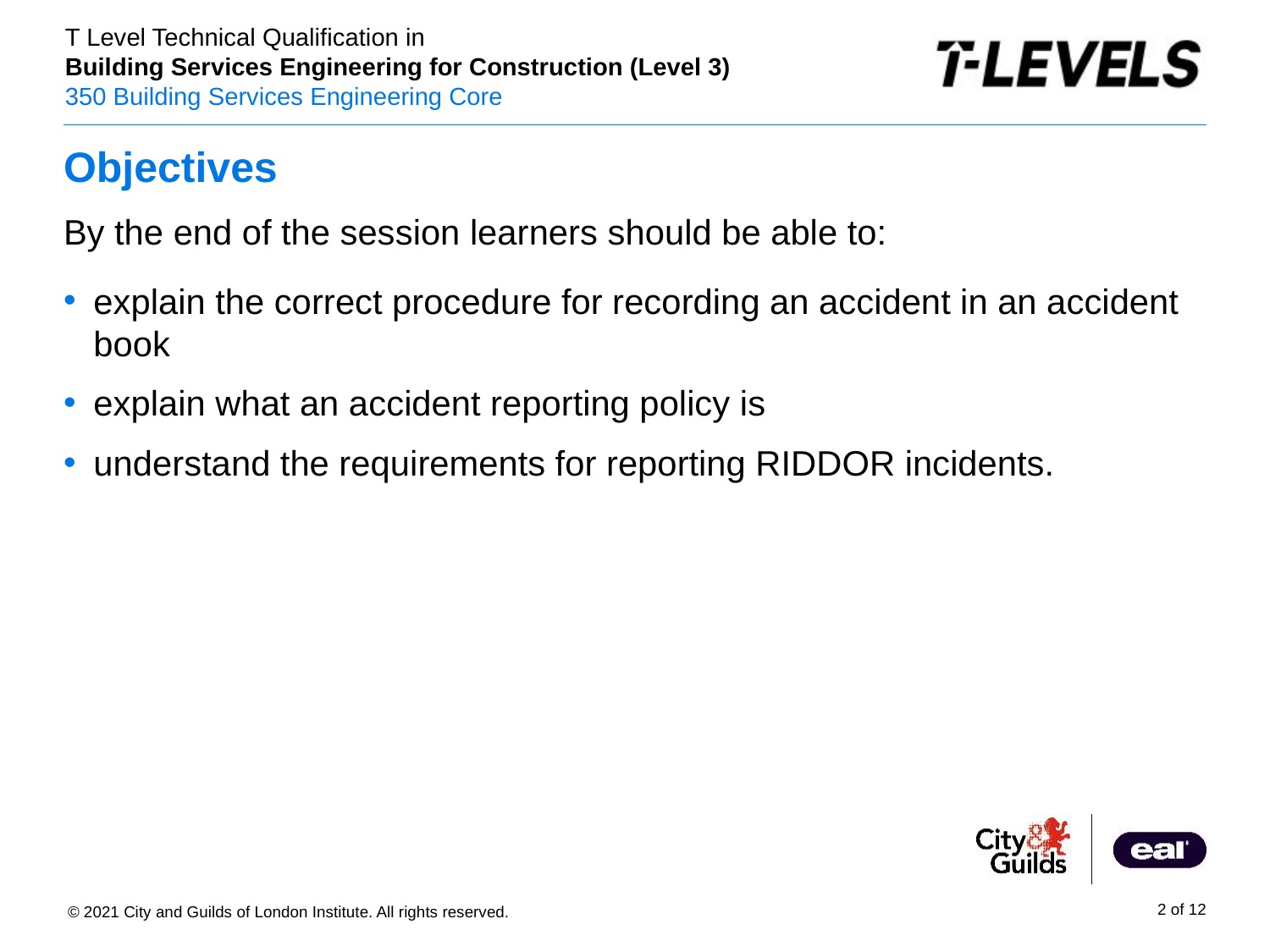

# Objectives
By the end of the session learners should be able to:
explain the correct procedure for recording an accident in an accident book
explain what an accident reporting policy is
understand the requirements for reporting RIDDOR incidents.